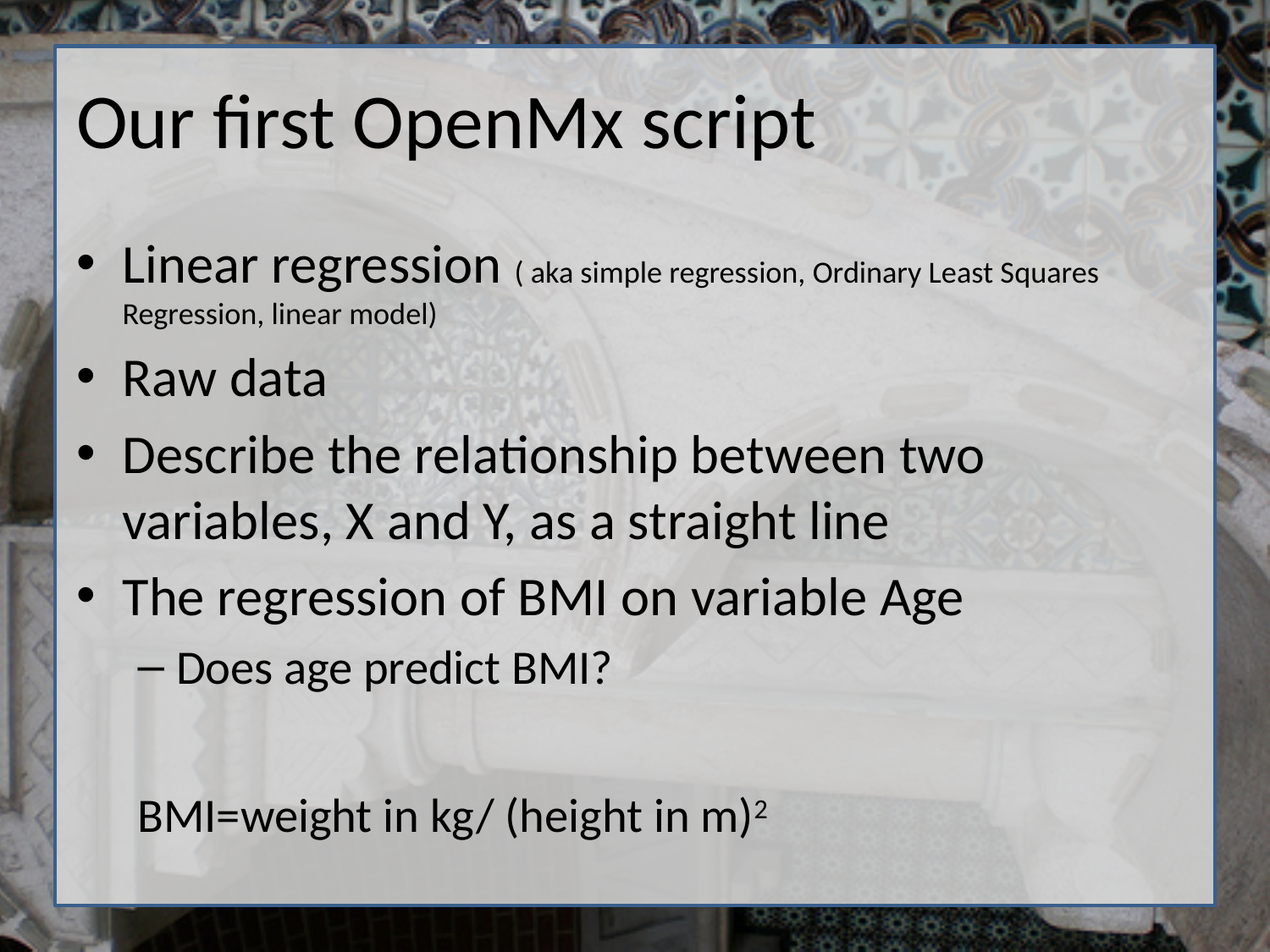

# Our first OpenMx script

Linear regression ( aka simple regression, Ordinary Least Squares Regression, linear model)
Raw data
Describe the relationship between two variables, X and Y, as a straight line
The regression of BMI on variable Age
Does age predict BMI?

BMI=weight in kg/ (height in m)2